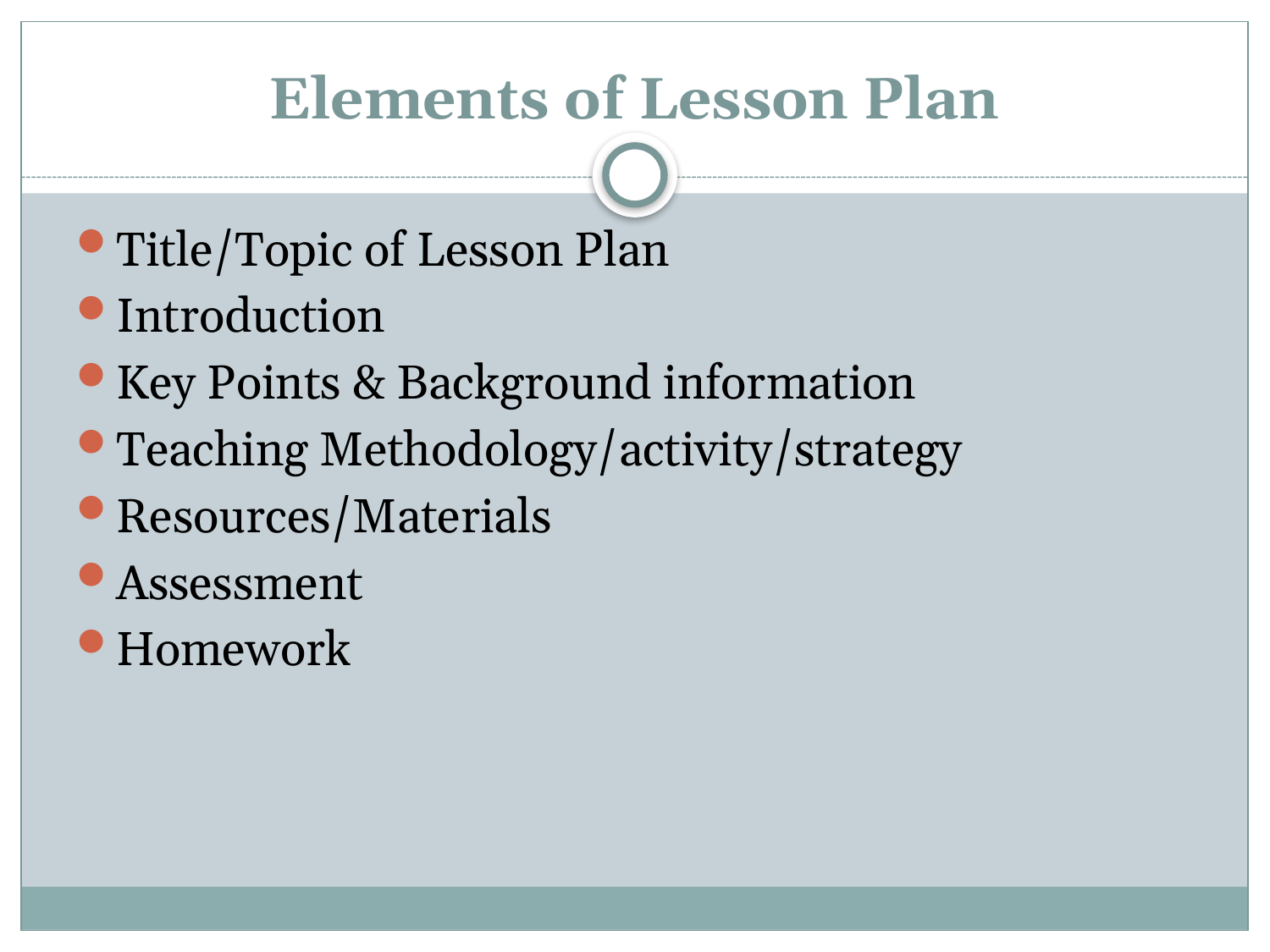

# Elements of Lesson Plan
Title/Topic of Lesson Plan
Introduction
Key Points & Background information
Teaching Methodology/activity/strategy
Resources/Materials
Assessment
Homework